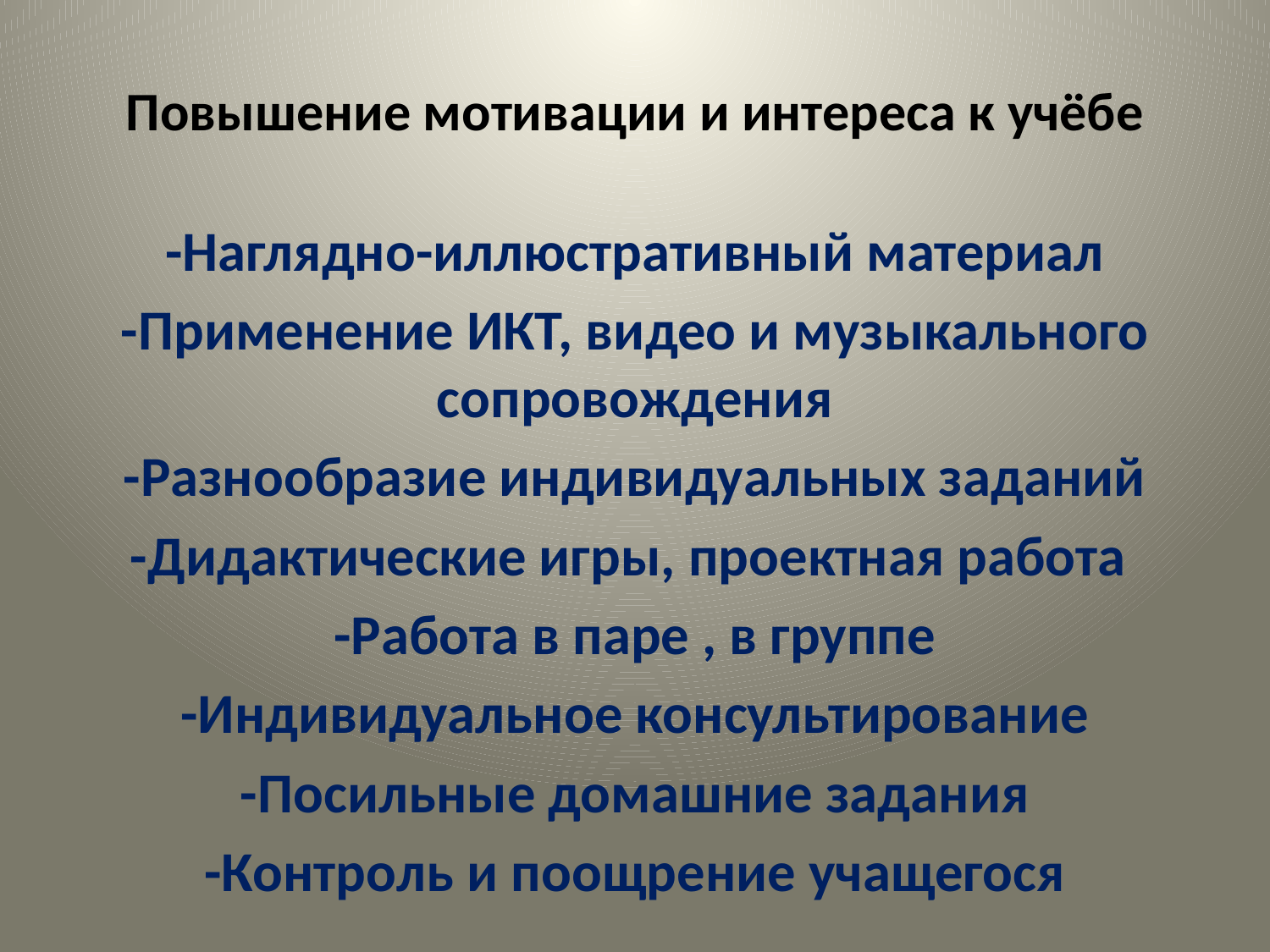

# Повышение мотивации и интереса к учёбе
-Наглядно-иллюстративный материал
-Применение ИКТ, видео и музыкального сопровождения
-Разнообразие индивидуальных заданий
-Дидактические игры, проектная работа
-Работа в паре , в группе
-Индивидуальное консультирование
-Посильные домашние задания
-Контроль и поощрение учащегося

-